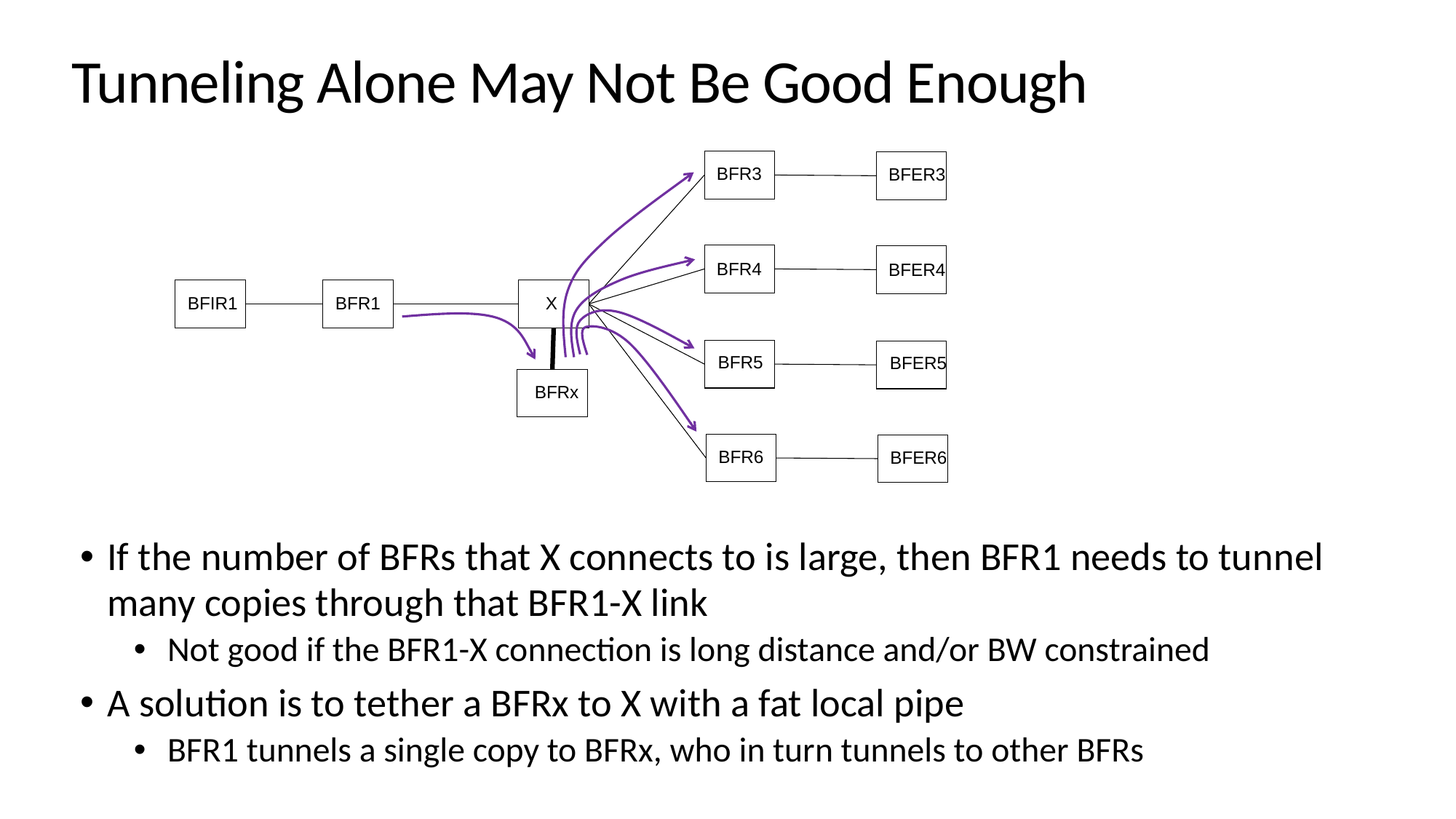

# Tunneling Alone May Not Be Good Enough

BFR3
BFER3

BFR4
BFER4

BFIR1
BFR1
   X

BFR5
BFER5

 BFRx

BFR6
BFER6
If the number of BFRs that X connects to is large, then BFR1 needs to tunnel many copies through that BFR1-X link
Not good if the BFR1-X connection is long distance and/or BW constrained
A solution is to tether a BFRx to X with a fat local pipe
BFR1 tunnels a single copy to BFRx, who in turn tunnels to other BFRs